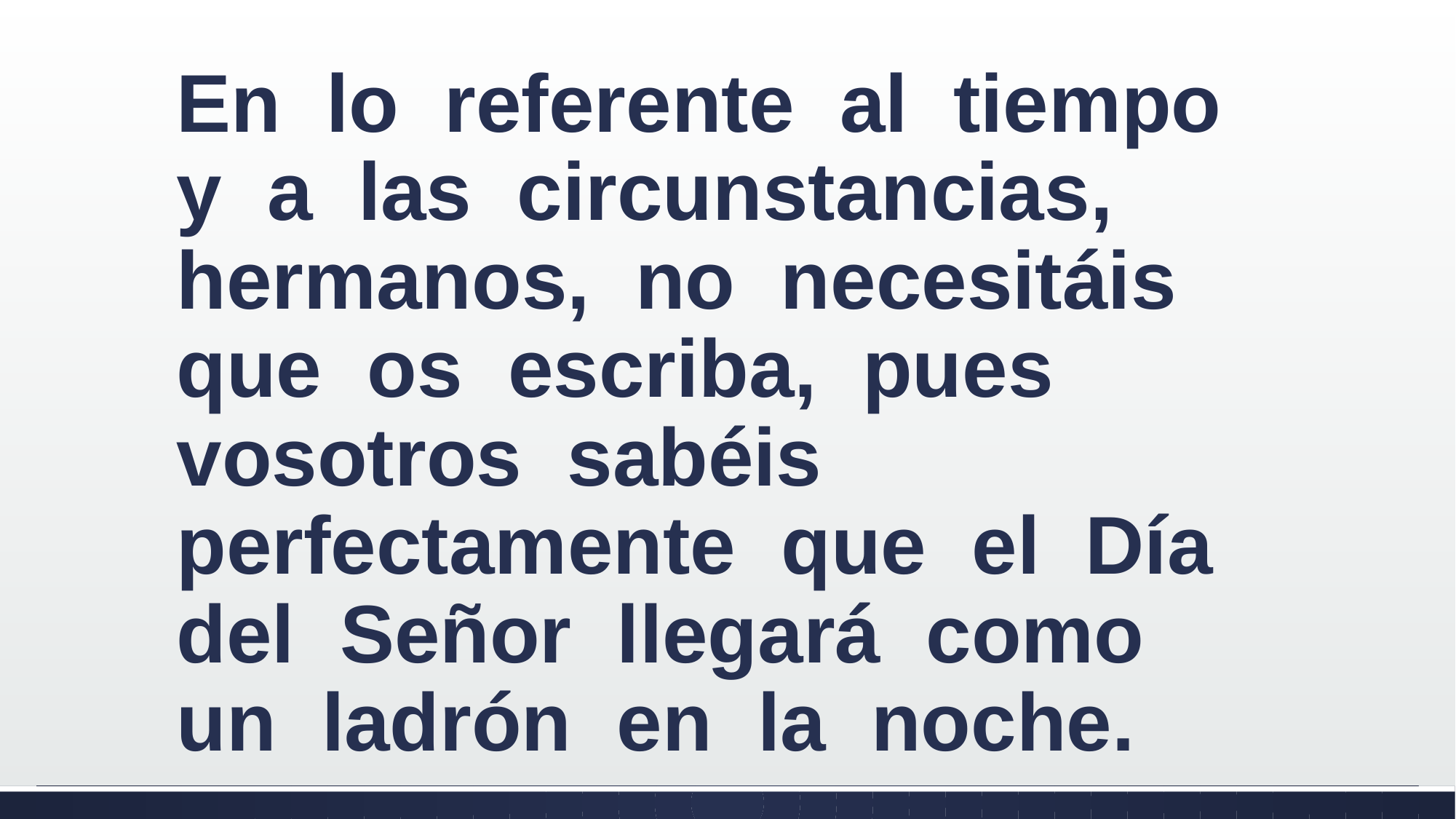

#
En  lo  referente  al  tiempo  y  a  las  circunstancias,  hermanos,  no  necesitáis  que  os  escriba,  pues vosotros  sabéis  perfectamente  que  el  Día  del  Señor  llegará  como  un  ladrón  en  la  noche.